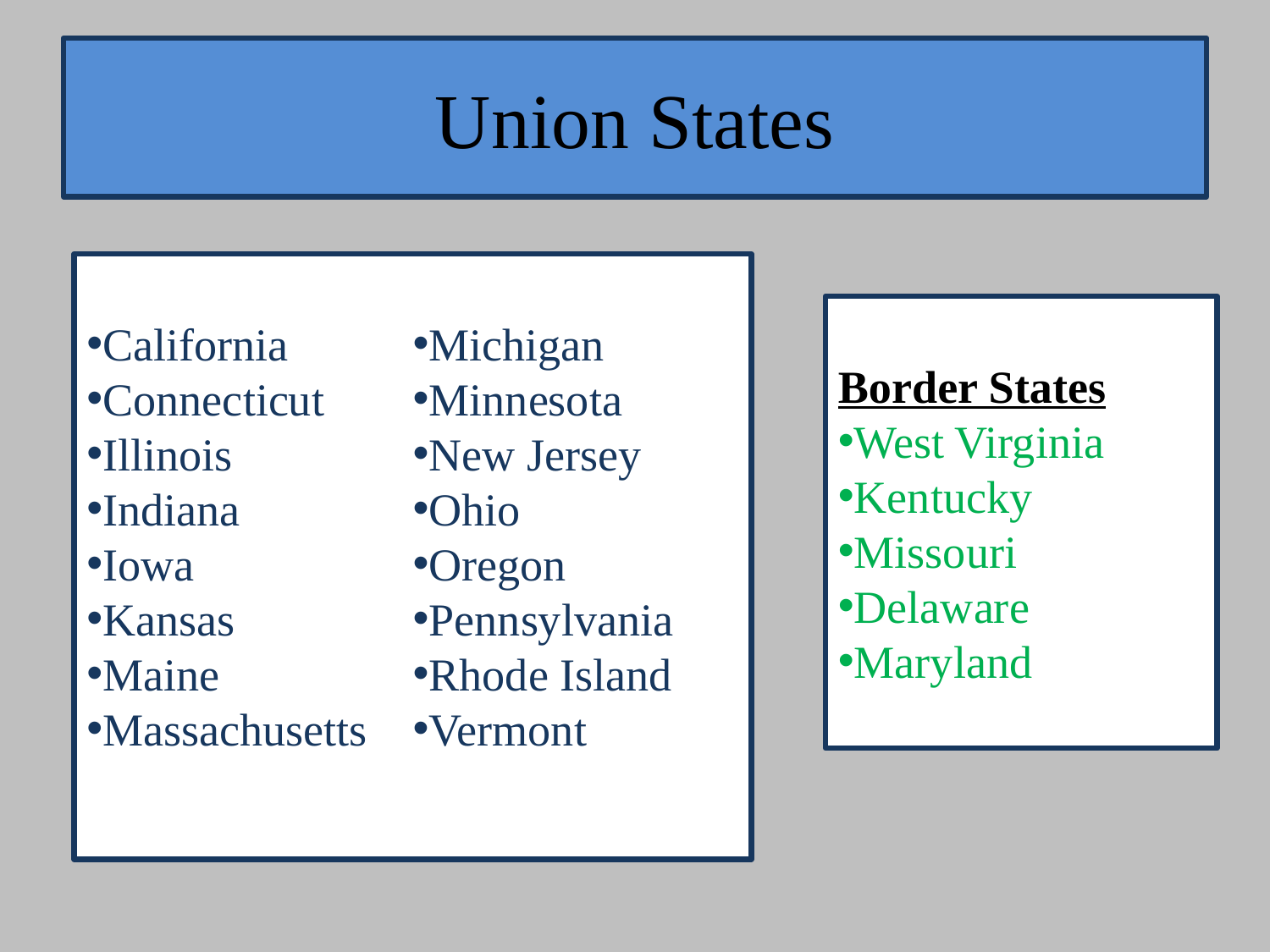

# Union States

California
Connecticut
Illinois
Indiana
Iowa
Kansas
Maine
Massachusetts

Michigan
Minnesota
New Jersey
Ohio
Oregon
Pennsylvania
Rhode Island
Vermont

Border States
West Virginia
Kentucky
Missouri
Delaware
Maryland